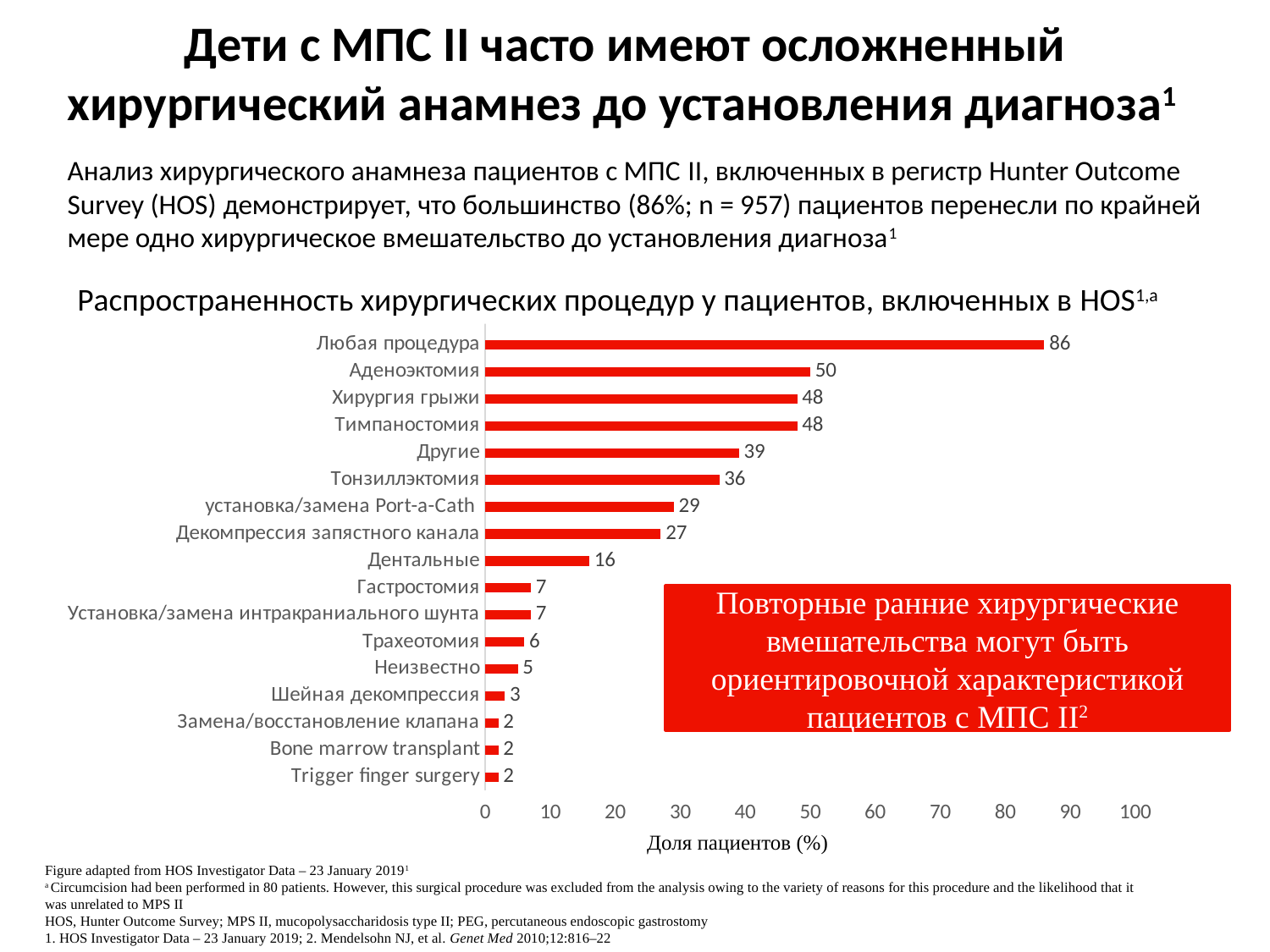

Дети с МПС II часто имеют осложненный хирургический анамнез до установления диагноза1
Анализ хирургического анамнеза пациентов с МПС II, включенных в регистр Hunter Outcome Survey (HOS) демонстрирует, что большинство (86%; n = 957) пациентов перенесли по крайней мере одно хирургическое вмешательство до установления диагноза1

### Chart

| Category | Series 1 |
|---|---|
| Trigger finger surgery | 2.0 |
| Bone marrow transplant | 2.0 |
| Замена/восстановление клапана | 2.0 |
| Шейная декомпрессия | 3.0 |
| Неизвестно | 5.0 |
| Трахеотомия | 6.0 |
| Установка/замена интракраниального шунта | 7.0 |
| Гастростомия | 7.0 |
| Дентальные | 16.0 |
| Декомпрессия запястного канала | 27.0 |
| установка/замена Port-a-Cath  | 29.0 |
| Тонзиллэктомия | 36.0 |
| Другие | 39.0 |
| Тимпаностомия | 48.0 |
| Хирургия грыжи | 48.0 |
| Аденоэктомия | 50.0 |
| Любая процедура | 86.0 |
Распространенность хирургических процедур у пациентов, включенных в HOS1,a
Повторные ранние хирургические вмешательства могут быть ориентировочной характеристикой пациентов с МПС II2
Доля пациентов (%)
Figure adapted from HOS Investigator Data – 23 January 20191
a Circumcision had been performed in 80 patients. However, this surgical procedure was excluded from the analysis owing to the variety of reasons for this procedure and the likelihood that it was unrelated to MPS II
HOS, Hunter Outcome Survey; MPS II, mucopolysaccharidosis type II; PEG, percutaneous endoscopic gastrostomy
1. HOS Investigator Data – 23 January 2019; 2. Mendelsohn NJ, et al. Genet Med 2010;12:816–22